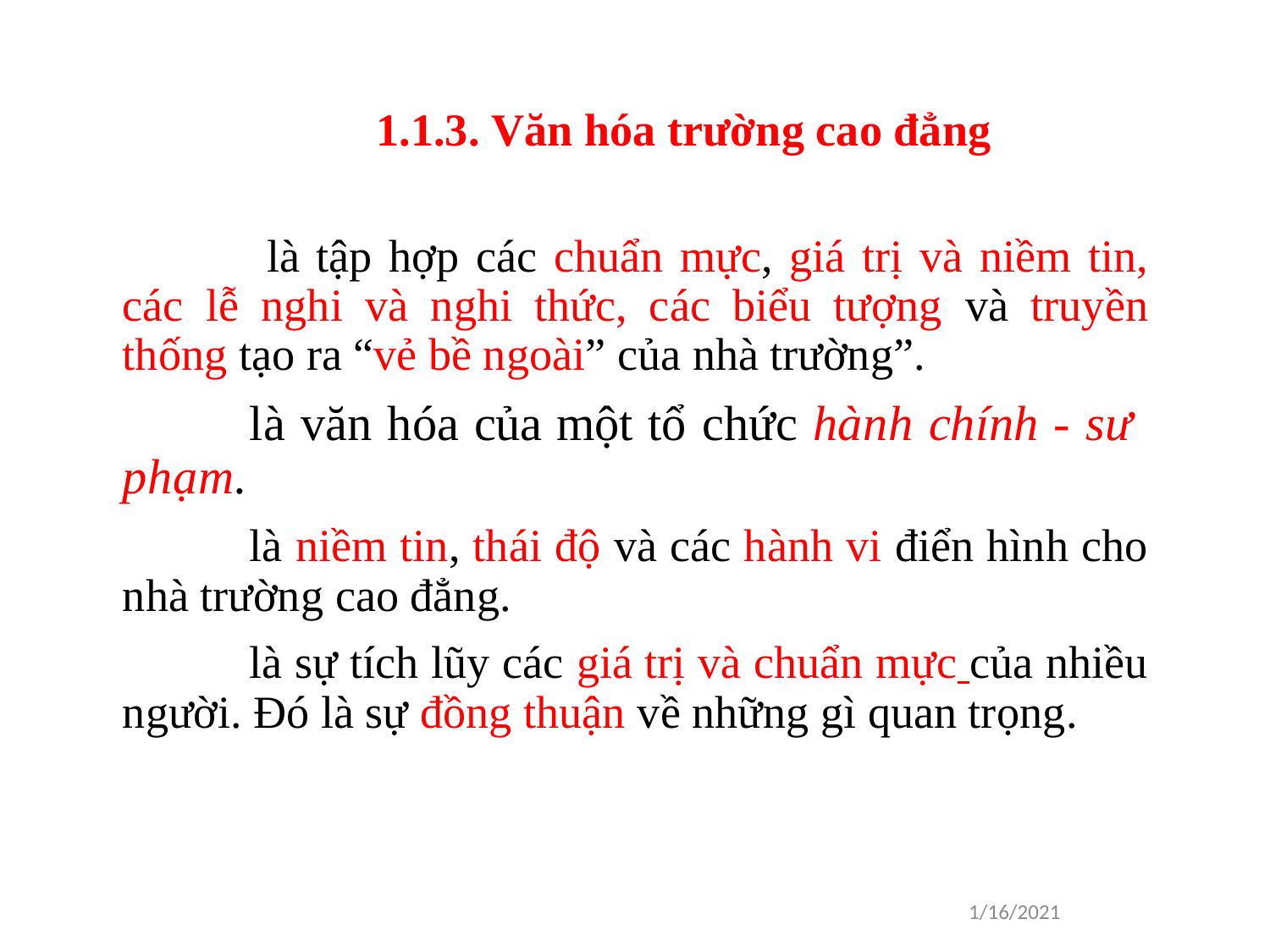

# 1.1.3. Văn hóa trường cao đẳng
	 là tập hợp các chuẩn mực, giá trị và niềm tin, các lễ nghi và nghi thức, các biểu tượng và truyền thống tạo ra “vẻ bề ngoài” của nhà trường”.
	là văn hóa của một tổ chức hành chính - sư  phạm.
	là niềm tin, thái độ và các hành vi điển hình cho nhà trường cao đẳng.
	là sự tích lũy các giá trị và chuẩn mực của nhiều người. Đó là sự đồng thuận về những gì quan trọng.

1/16/2021